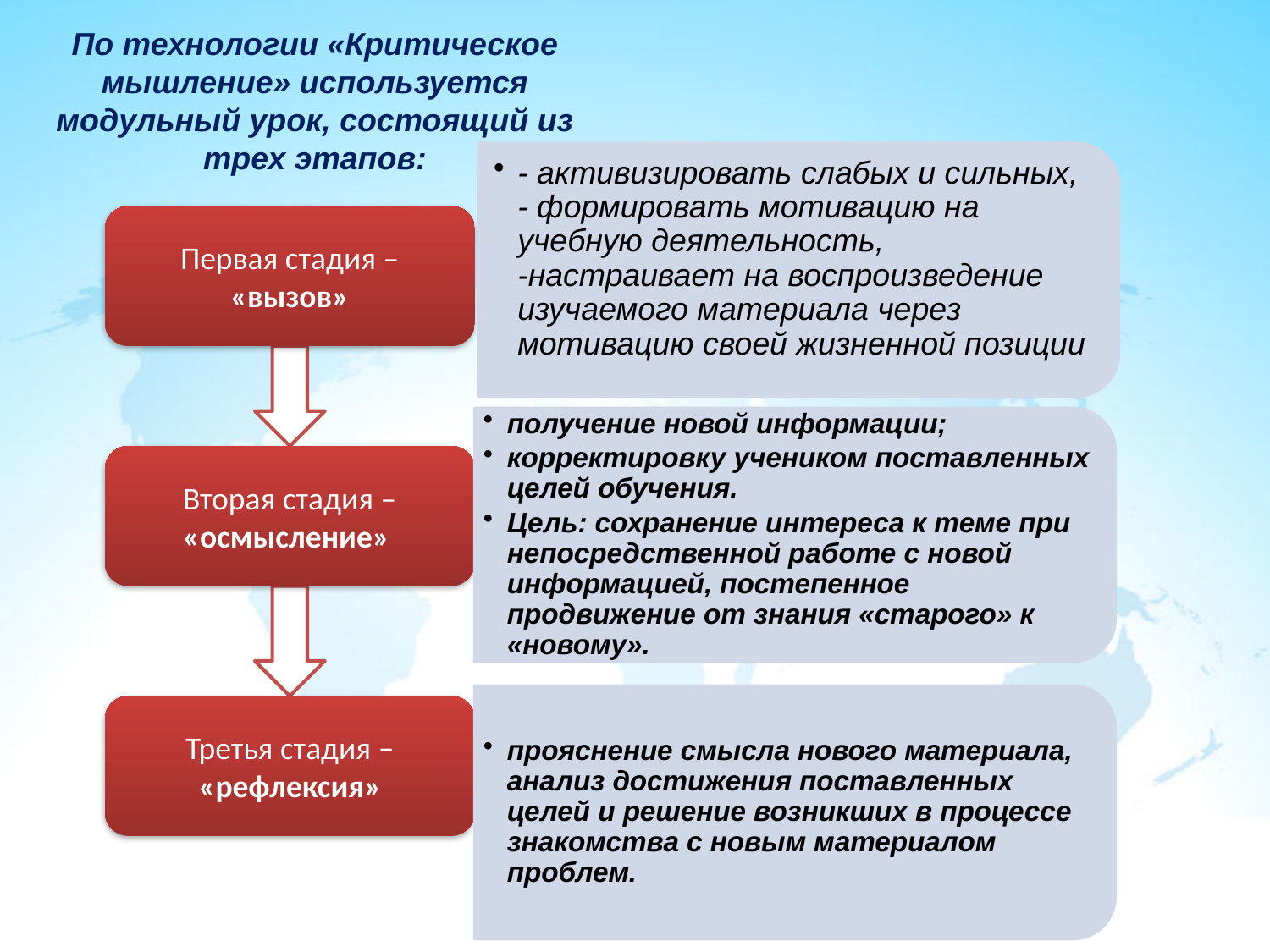

# По технологии «Критическое мышление» используется модульный урок, состоящий из трех этапов:

- активизировать слабых и сильных,
- формировать мотивацию на учебную деятельность,
-настраивает на воспроизведение изучаемого материала через мотивацию своей жизненной позиции
Первая стадия – «вызов»

Вторая стадия – «осмысление»

Третья стадия – «рефлексия»

получение новой информации;
корректировку учеником поставленных целей обучения.
Цель: сохранение интереса к теме при непосредственной работе с новой информацией, постепенное продвижение от знания «старого» к «новому».

прояснение смысла нового материала, анализ достижения поставленных целей и решение возникших в процессе знакомства с новым материалом проблем.